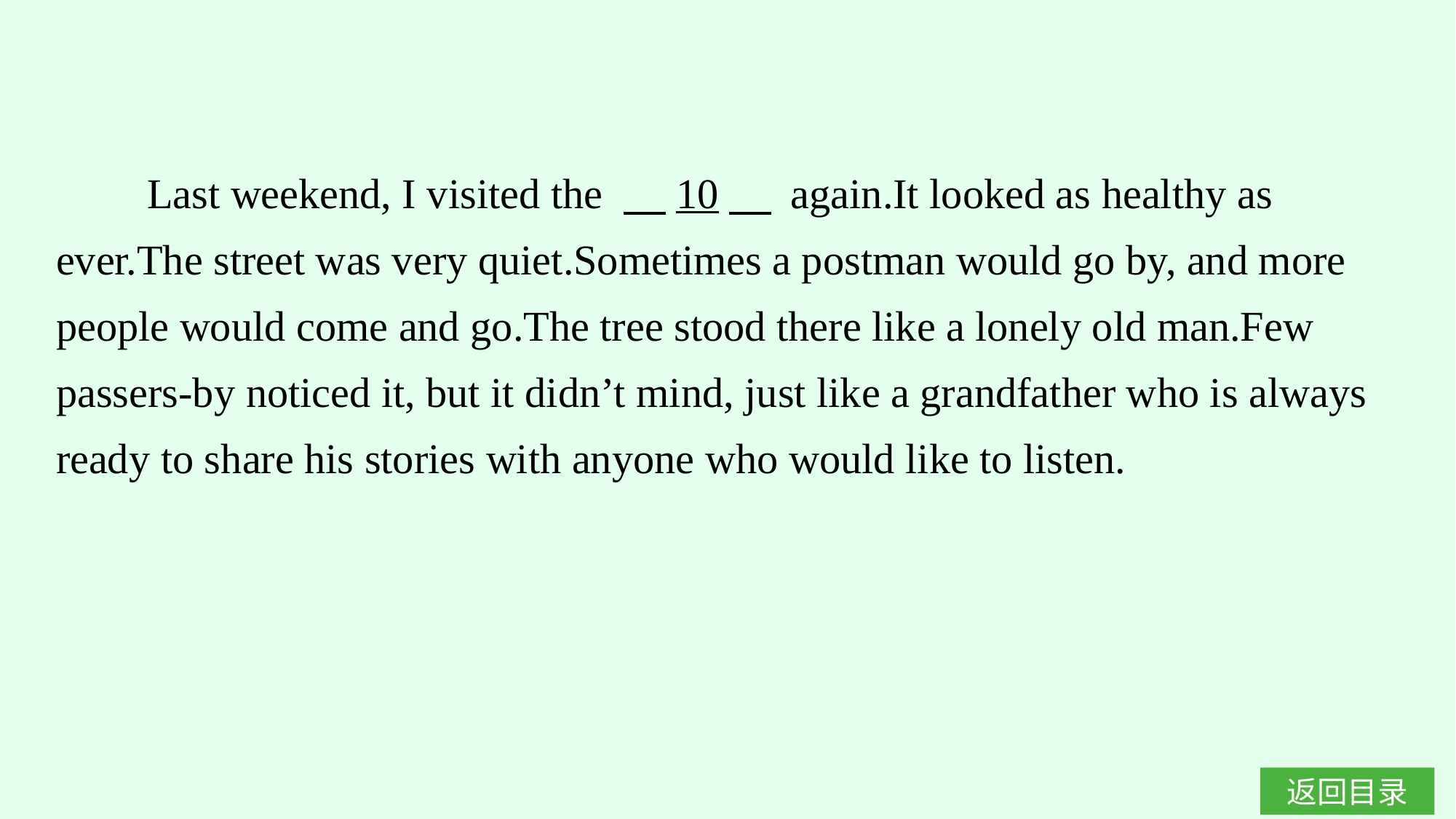

Last weekend, I visited the 　10　 again.It looked as healthy as ever.The street was very quiet.Sometimes a postman would go by, and more people would come and go.The tree stood there like a lonely old man.Few passers-by noticed it, but it didn’t mind, just like a grandfather who is always ready to share his stories with anyone who would like to listen.